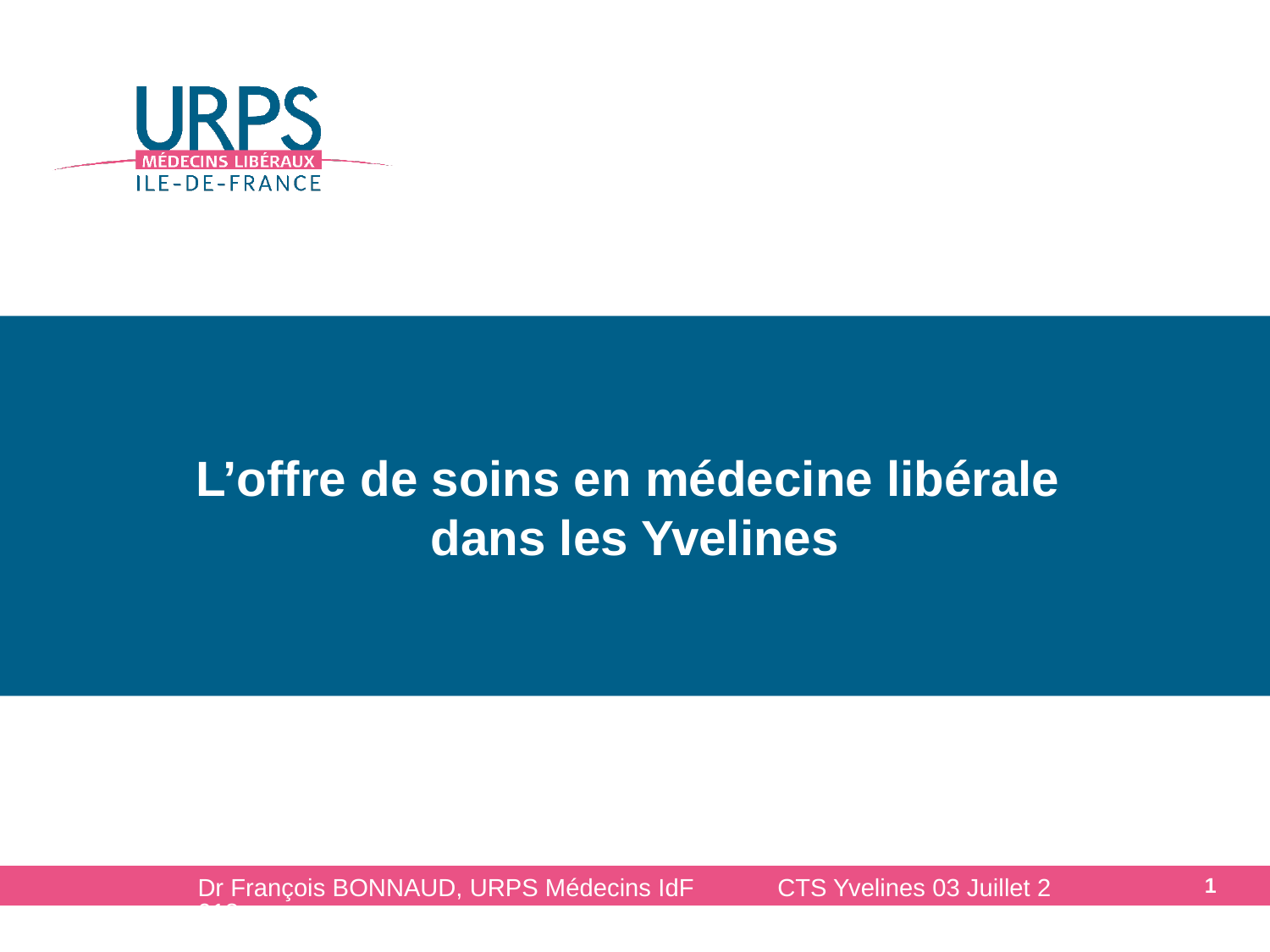

#
L’offre de soins en médecine libérale
dans les Yvelines

Dr François BONNAUD, URPS Médecins IdF            CTS Yvelines 03 Juillet 2018
1